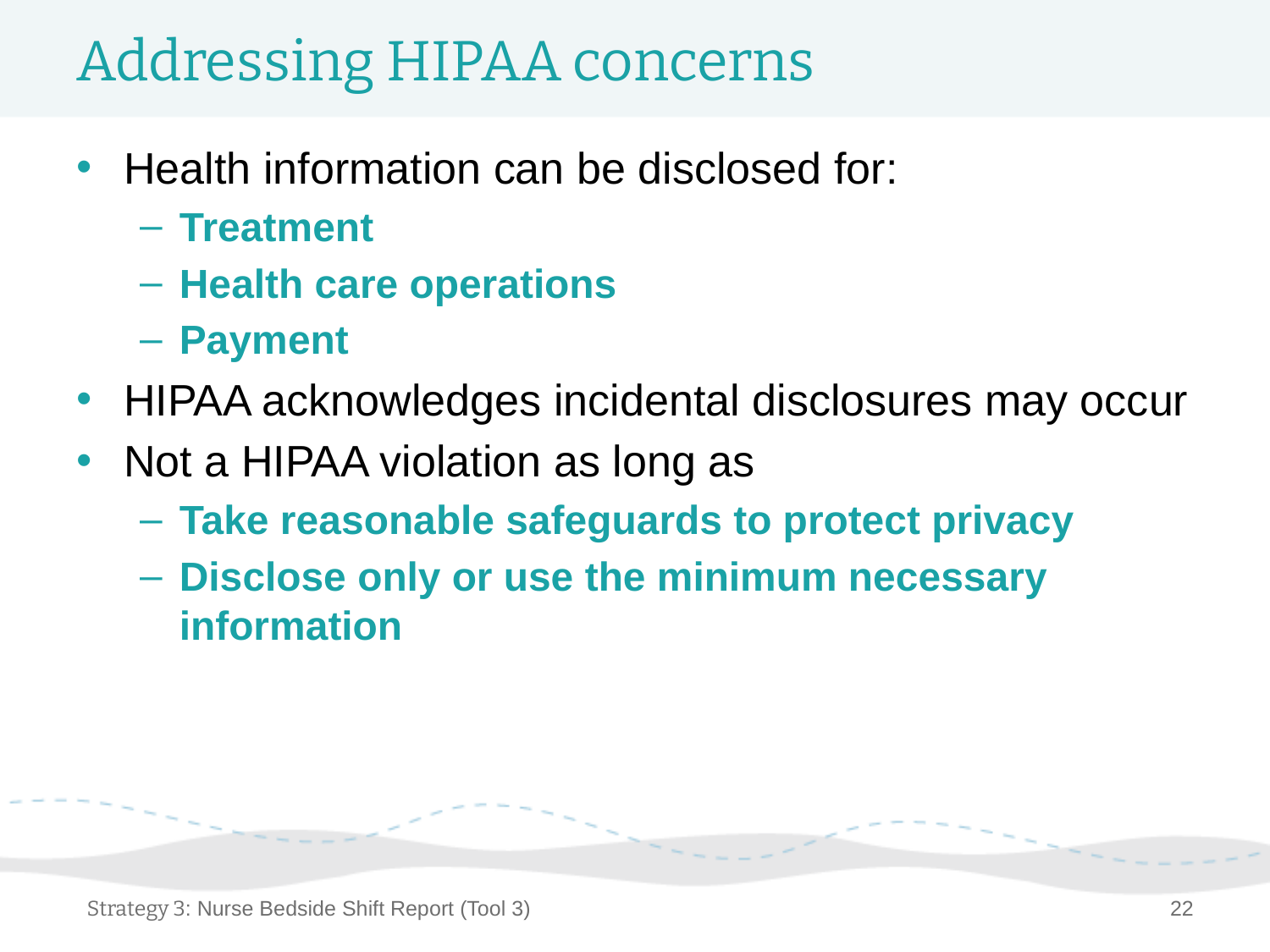

# Addressing HIPAA concerns
Health information can be disclosed for:
Treatment
Health care operations
Payment
HIPAA acknowledges incidental disclosures may occur
Not a HIPAA violation as long as
Take reasonable safeguards to protect privacy
Disclose only or use the minimum necessary information
Strategy 3: Nurse Bedside Shift Report (Tool 3)
22